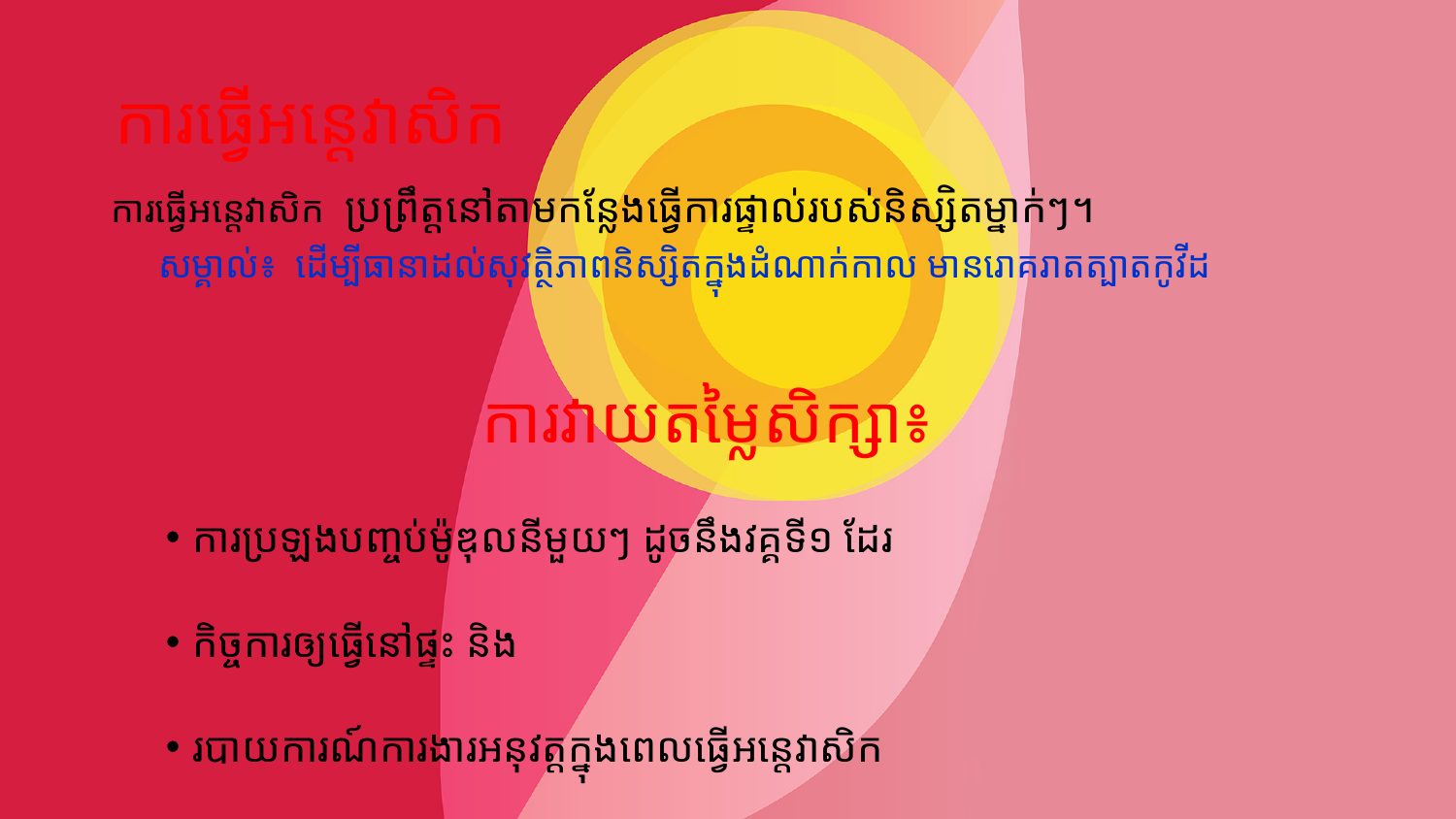

# ការធ្វើអន្តេវាសិក
ការធ្វើអន្តេវាសិក​  ប្រព្រឹត្តនៅតាមកន្លែងធ្វើការផ្ទាល់របស់និស្សិតម្នាក់ៗ។
     សម្គាល់៖  ដើម្បីធានាដល់សុវត្ថិភាពនិស្សិតក្នុងដំណាក់កាល មានរោគរាតត្បាតកូវីដ
ការវាយតម្លៃសិក្សា៖
ការប្រឡងបញ្ចប់ម៉ូឌុលនីមួយៗ ដូចនឹងវគ្គទី១ ដែរ
កិច្ចការឲ្យធ្វើនៅផ្ទះ និង
របាយការណ៍ការងារអនុវត្តក្នុងពេលធ្វើអន្តេវាសិក